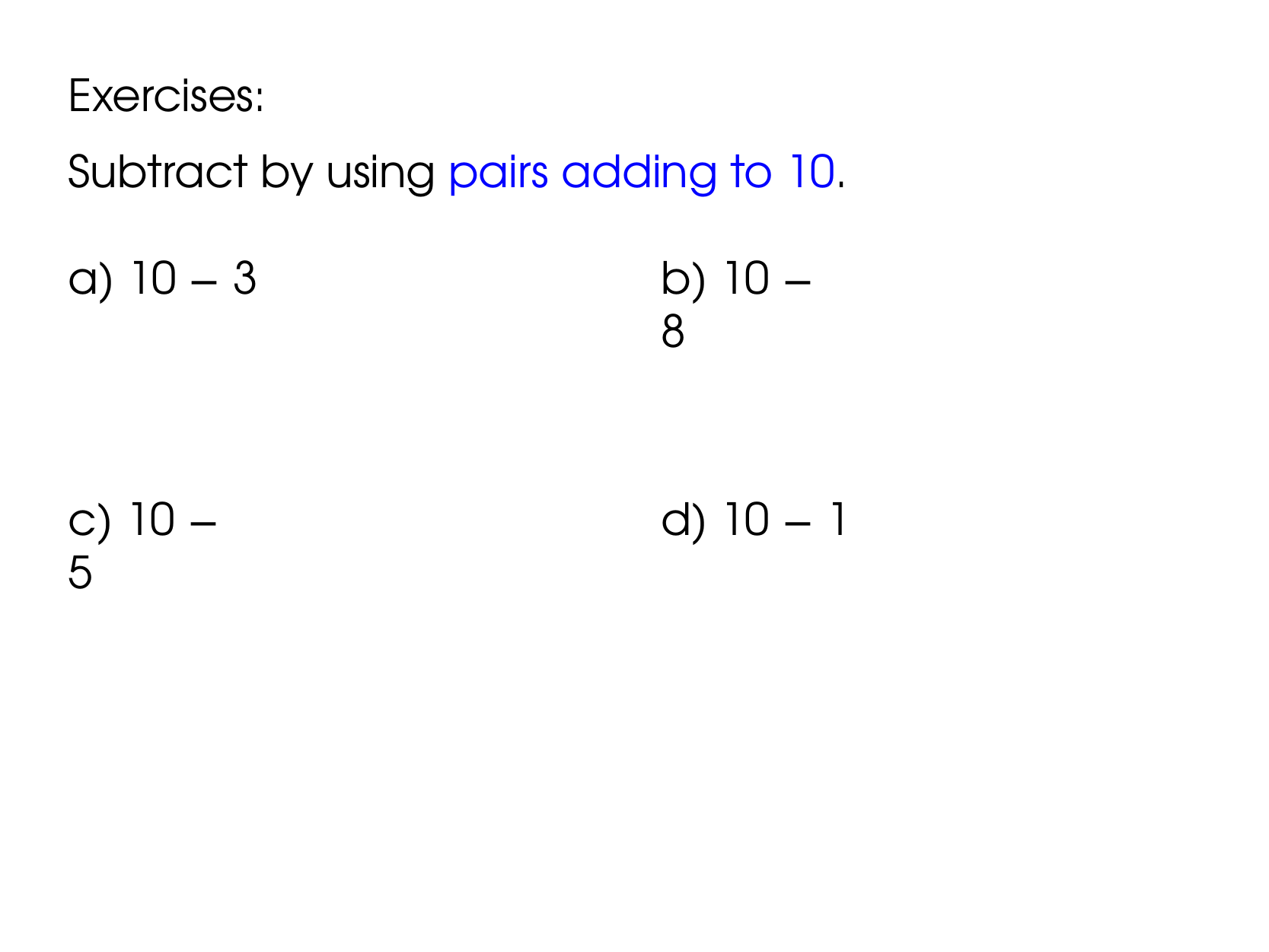

Exercises:
Subtract by using pairs adding to 10.
a) 10 − 3
b) 10 − 8
c) 10 − 5
d) 10 − 1